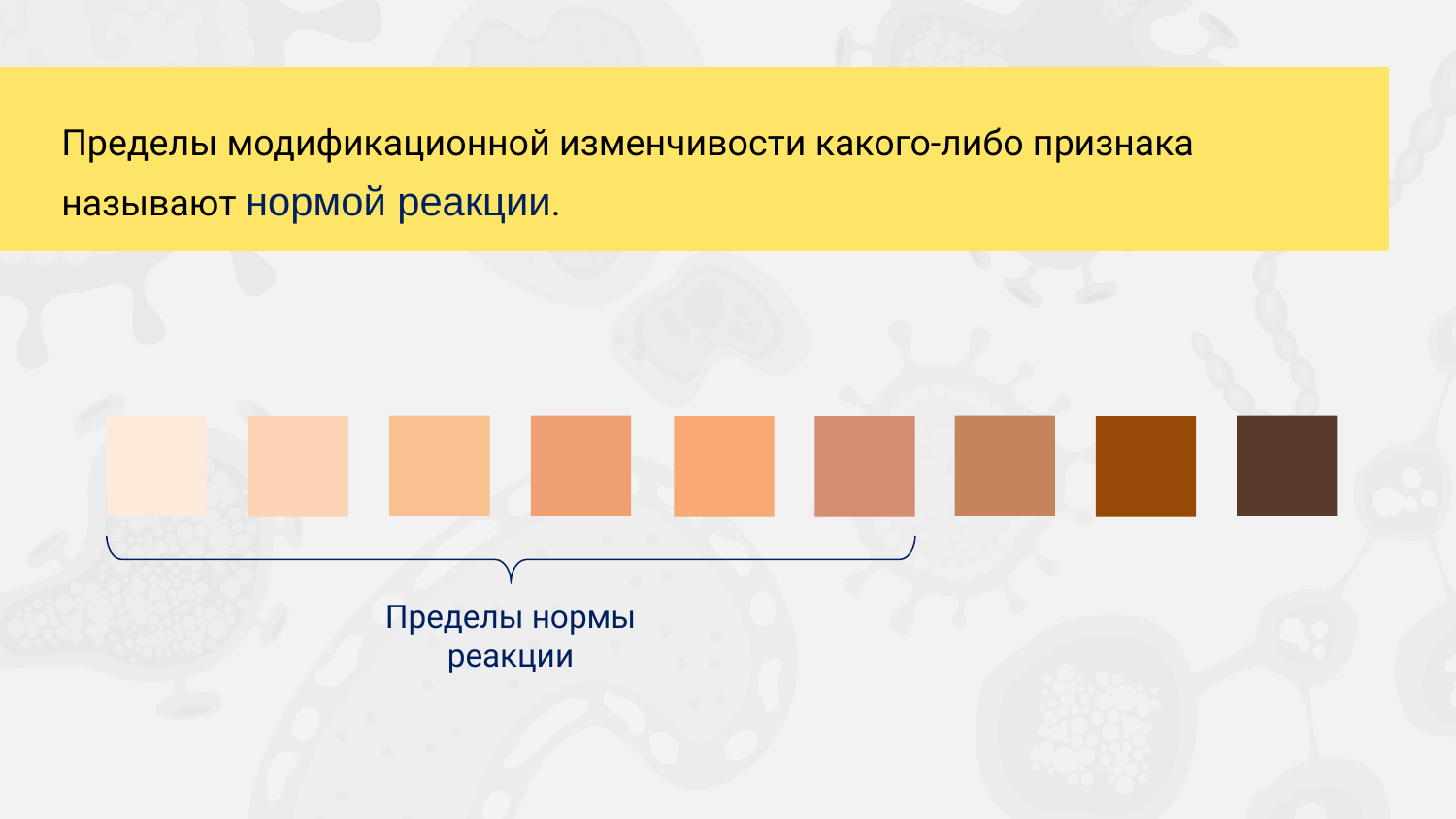

Пределы модификационной изменчивости какого-либо признака
называют нормой реакции.

Пределы нормы реакции